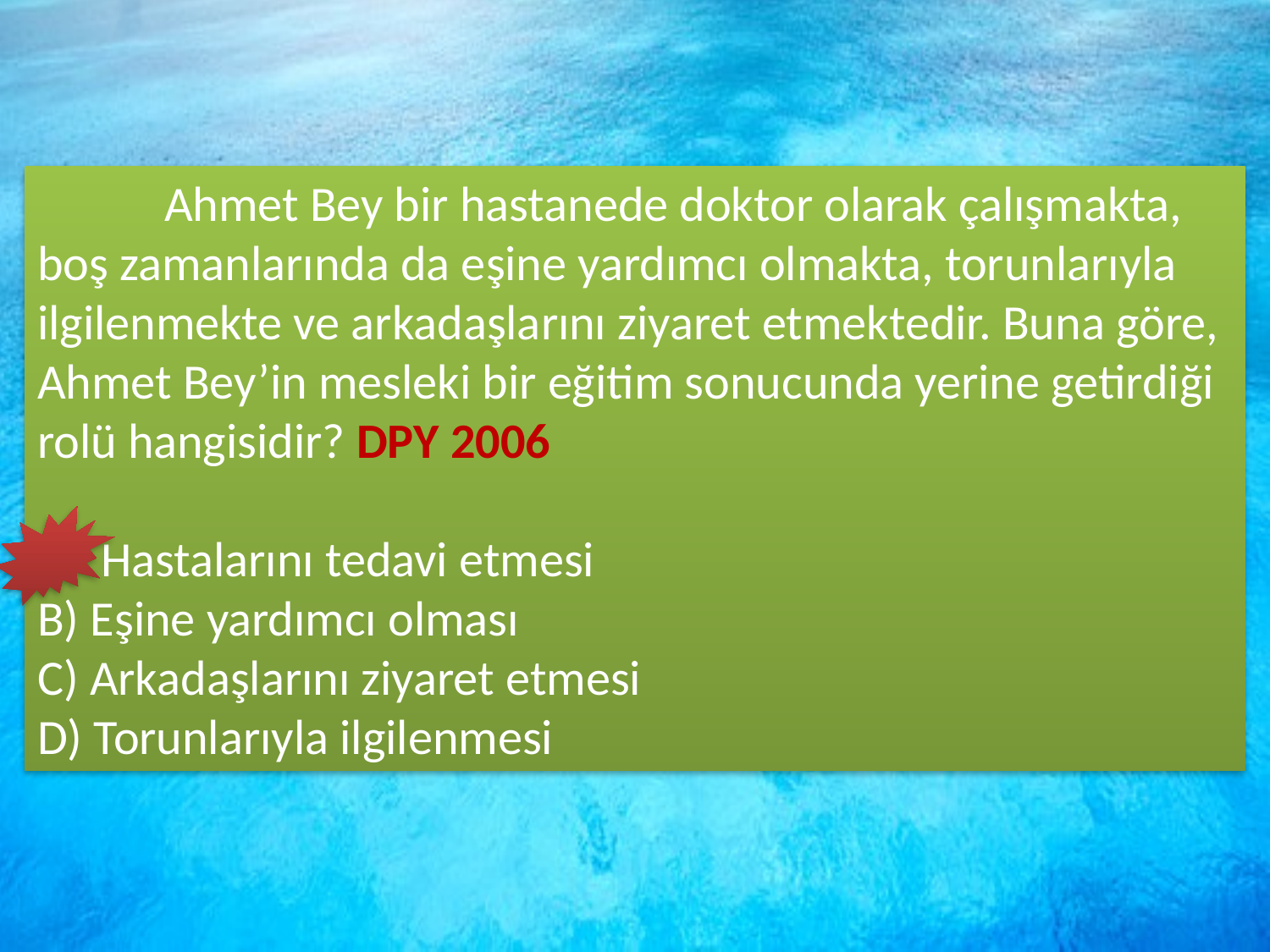

Ahmet Bey bir hastanede doktor olarak çalışmakta, boş zamanlarında da eşine yardımcı olmakta, torunlarıyla ilgilenmekte ve arkadaşlarını ziyaret etmektedir. Buna göre, Ahmet Bey’in mesleki bir eğitim sonucunda yerine getirdiği rolü hangisidir? DPY 2006

Hastalarını tedavi etmesi
B) Eşine yardımcı olması
C) Arkadaşlarını ziyaret etmesi
D) Torunlarıyla ilgilenmesi